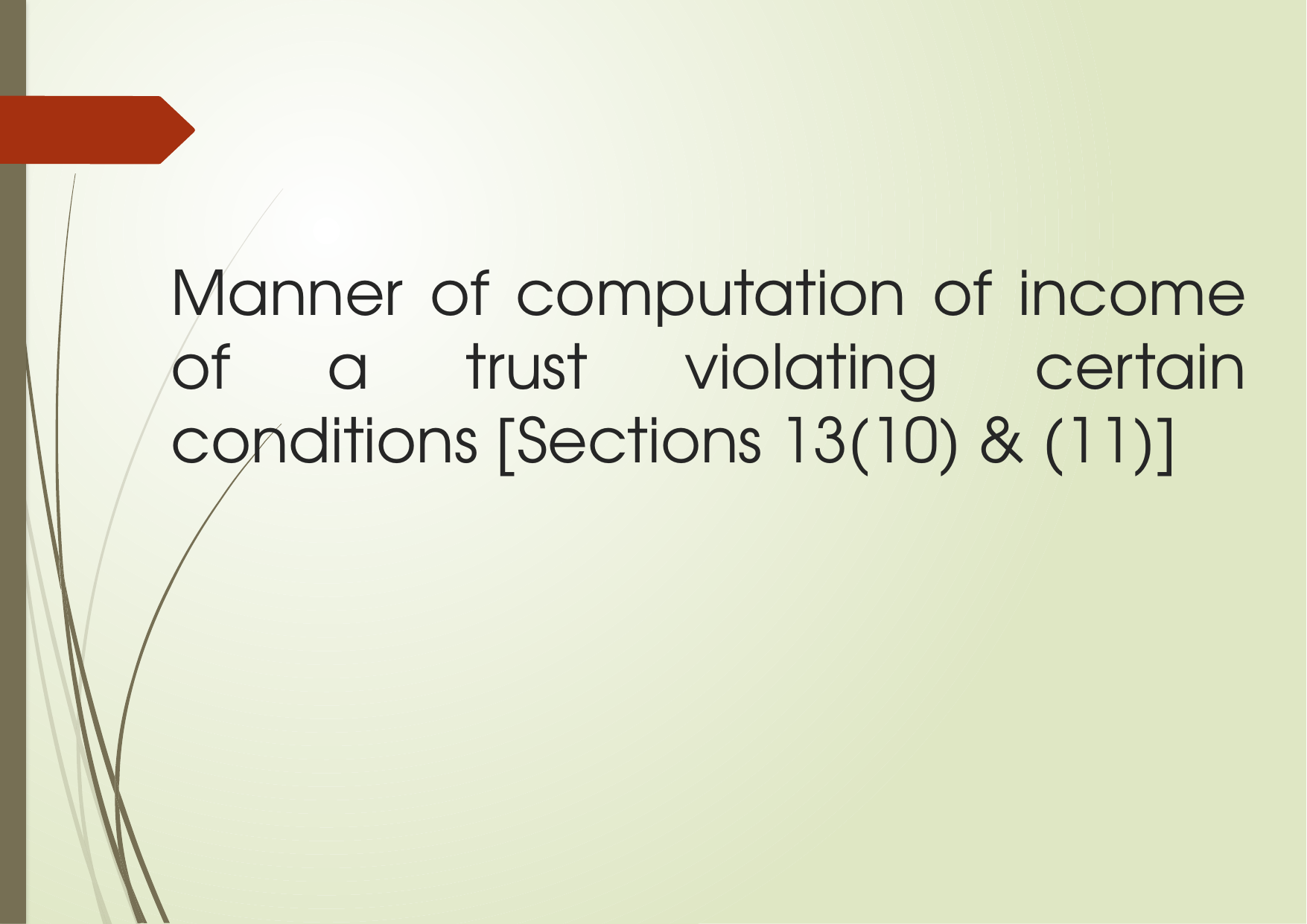

# Manner of computation of income of a trust violating certain conditions [Sections 13(10) & (11)]